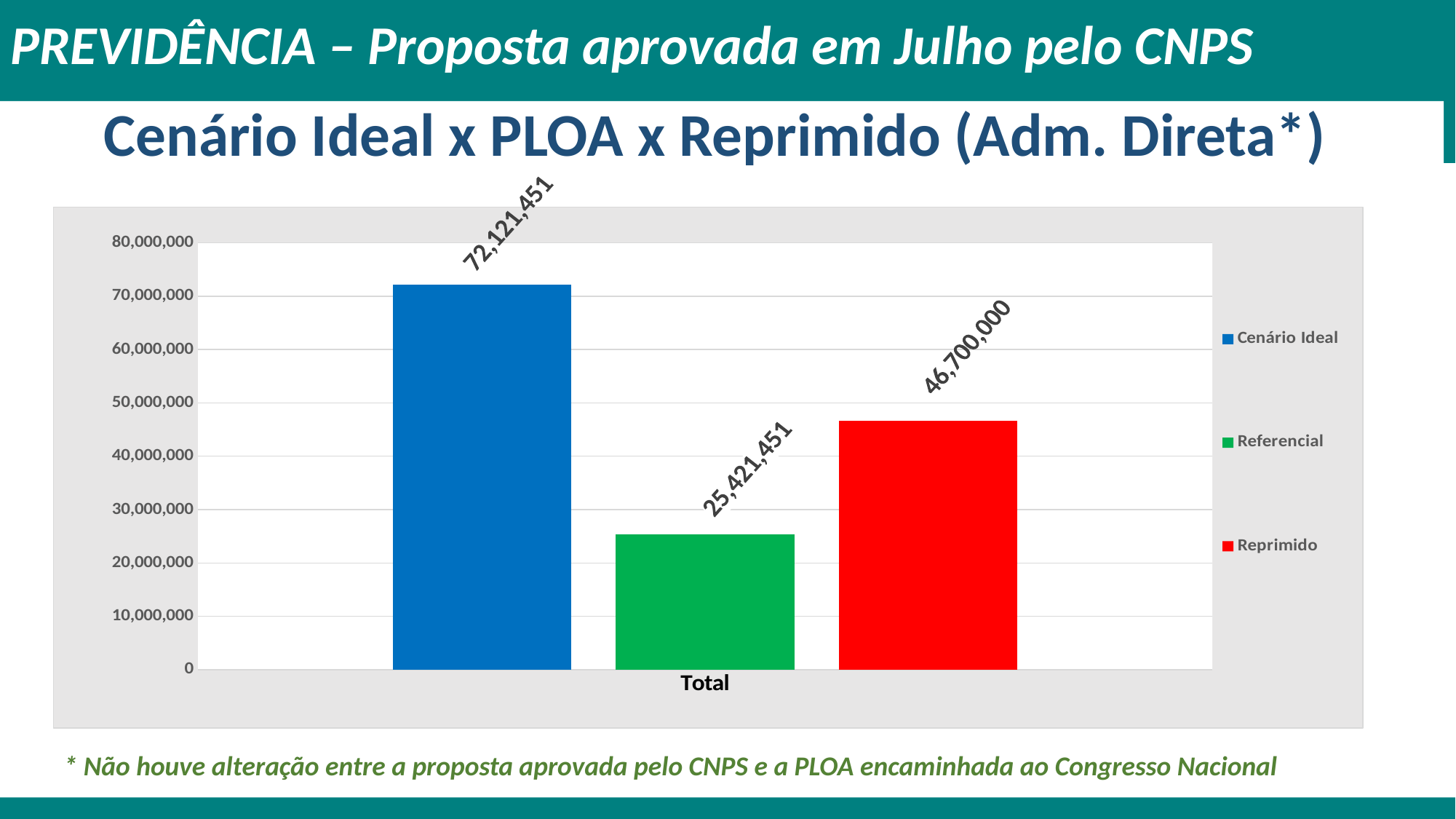

PREVIDÊNCIA – Proposta aprovada em Julho pelo CNPS

# Cenário Ideal x PLOA x Reprimido (Adm. Direta*)

### Chart

| Category | Cenário Ideal | Referencial | Reprimido |
|---|---|---|---|
| Total | 72121451.0 | 25421451.0 | 46700000.0 |
* Não houve alteração entre a proposta aprovada pelo CNPS e a PLOA encaminhada ao Congresso Nacional